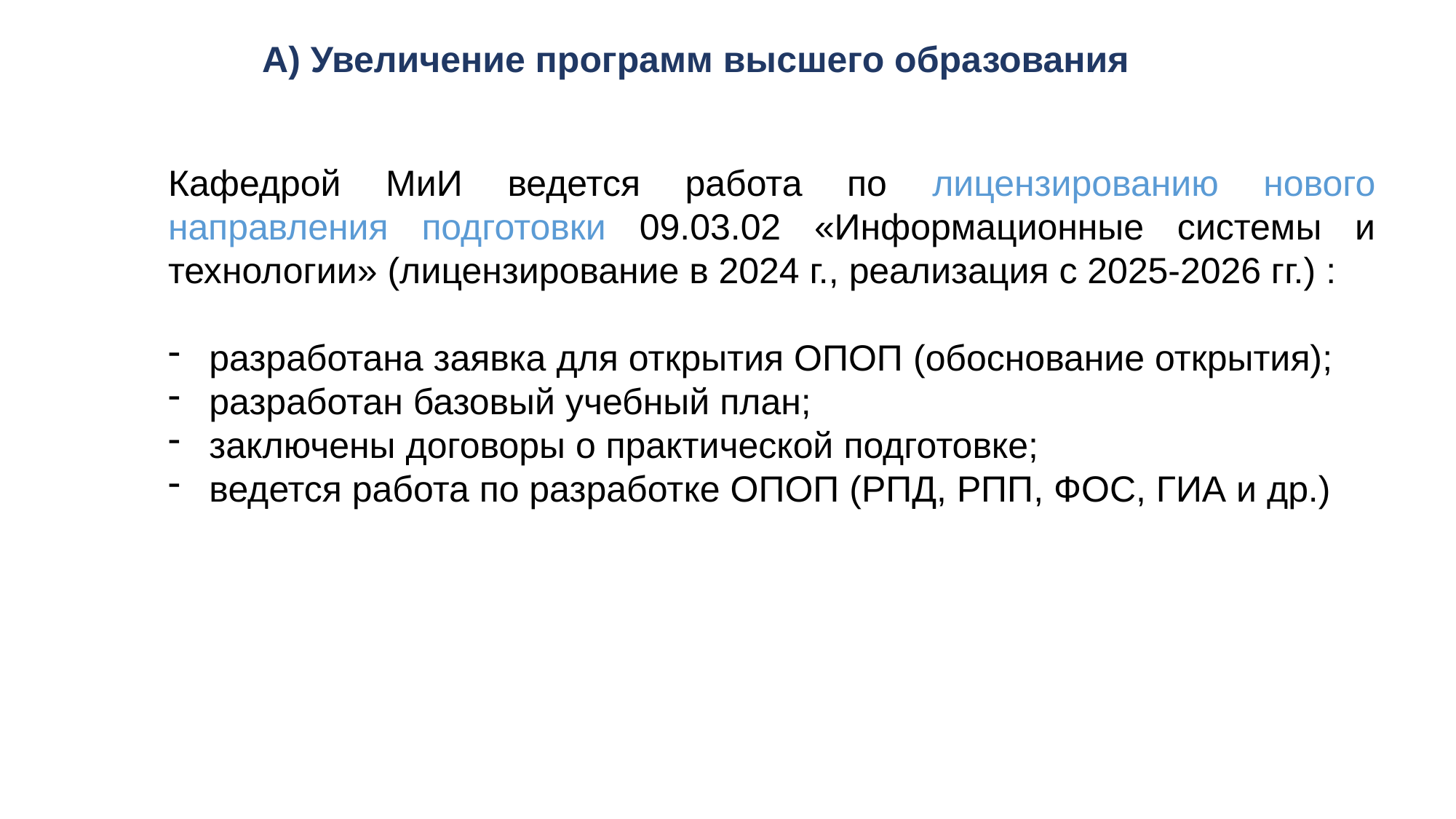

А) Увеличение программ высшего образования
Кафедрой МиИ ведется работа по лицензированию нового направления подготовки 09.03.02 «Информационные системы и технологии» (лицензирование в 2024 г., реализация с 2025-2026 гг.) :

разработана заявка для открытия ОПОП (обоснование открытия);
разработан базовый учебный план;
заключены договоры о практической подготовке;
ведется работа по разработке ОПОП (РПД, РПП, ФОС, ГИА и др.)